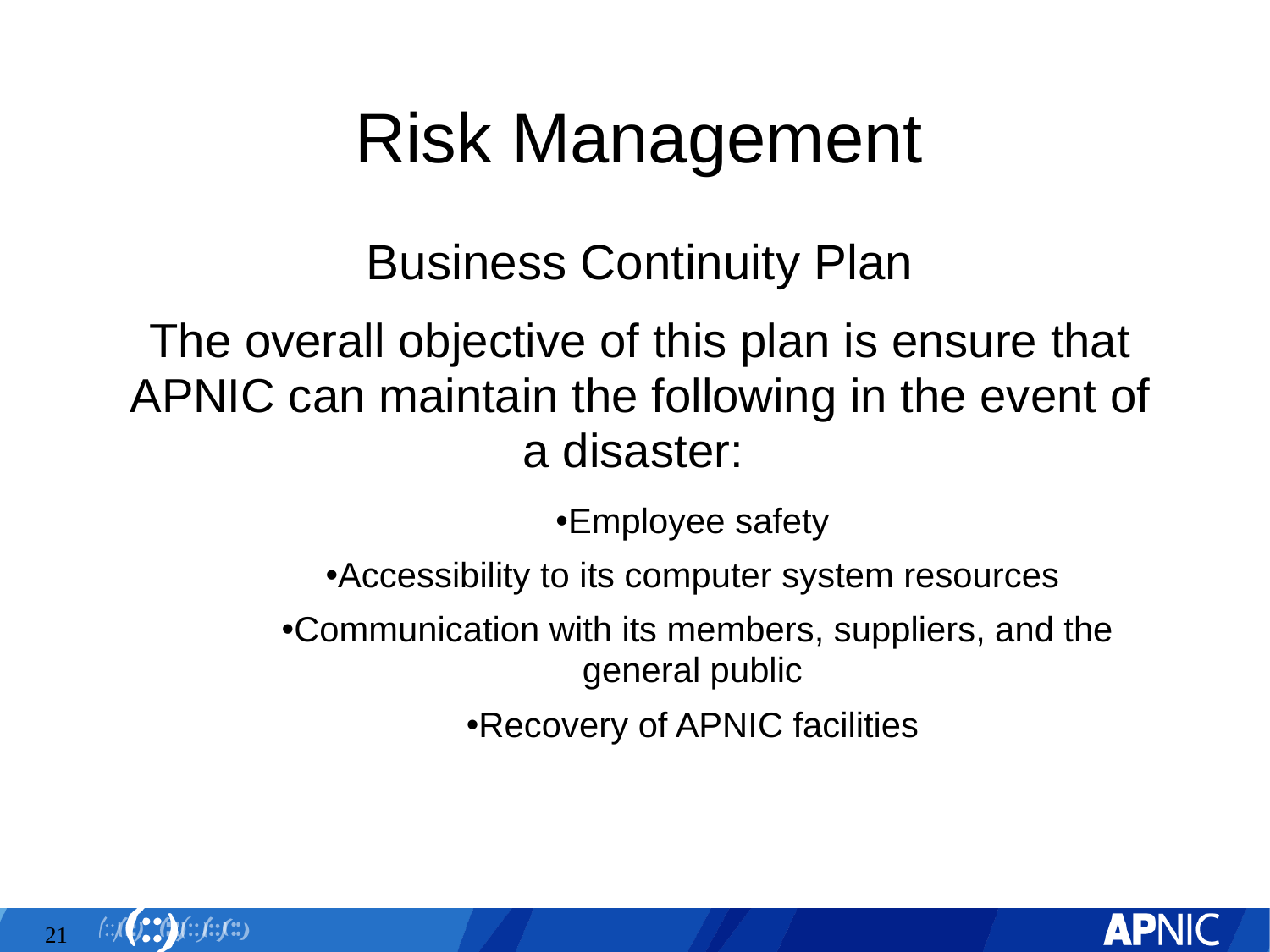

# Risk Management
Business Continuity Plan
The overall objective of this plan is ensure that APNIC can maintain the following in the event of a disaster:
Employee safety
Accessibility to its computer system resources
Communication with its members, suppliers, and the general public
Recovery of APNIC facilities

21